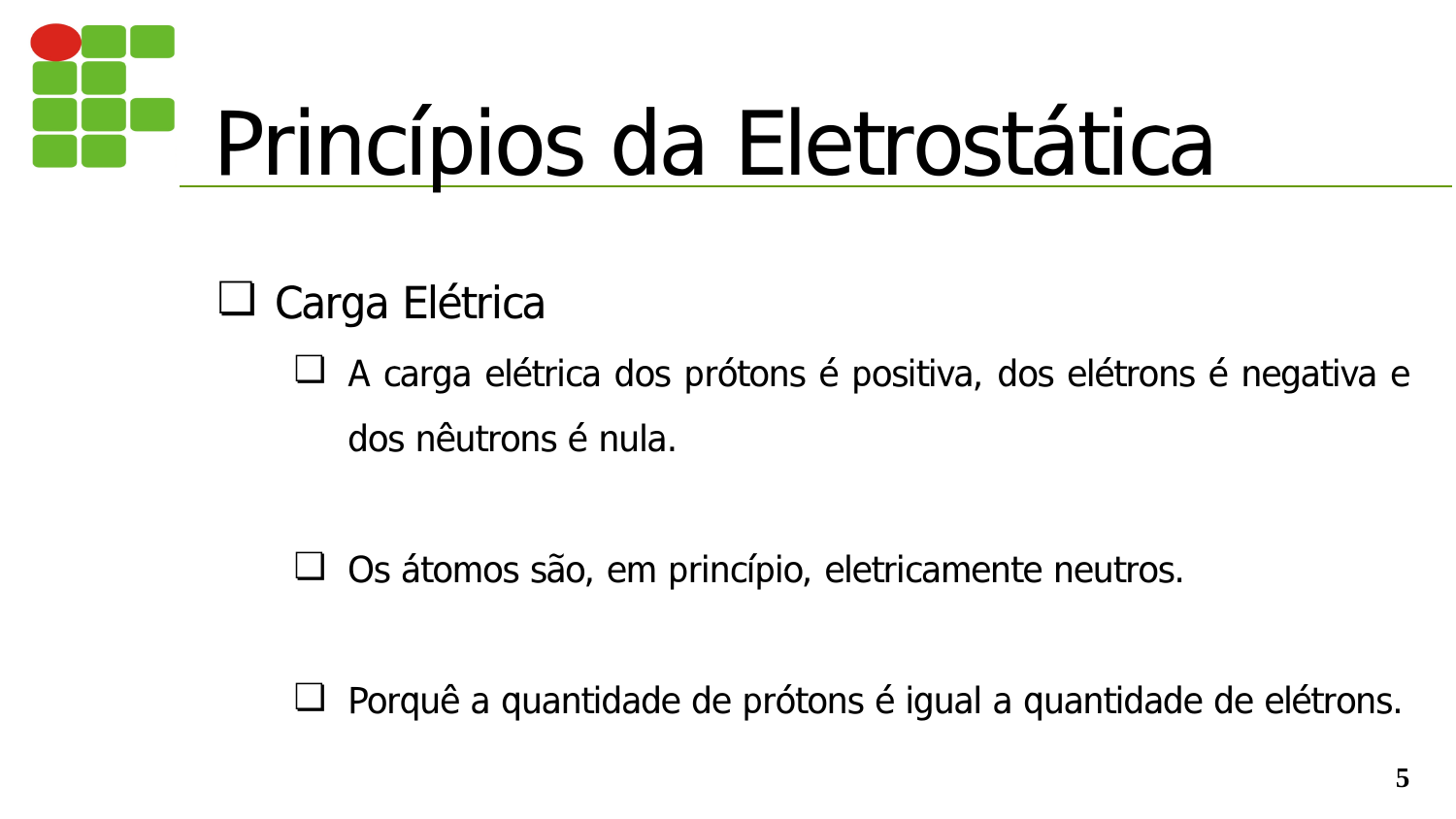

# Princípios da Eletrostática
Carga Elétrica
A carga elétrica dos prótons é positiva, dos elétrons é negativa e dos nêutrons é nula.

Os átomos são, em princípio, eletricamente neutros.

Porquê a quantidade de prótons é igual a quantidade de elétrons.
5